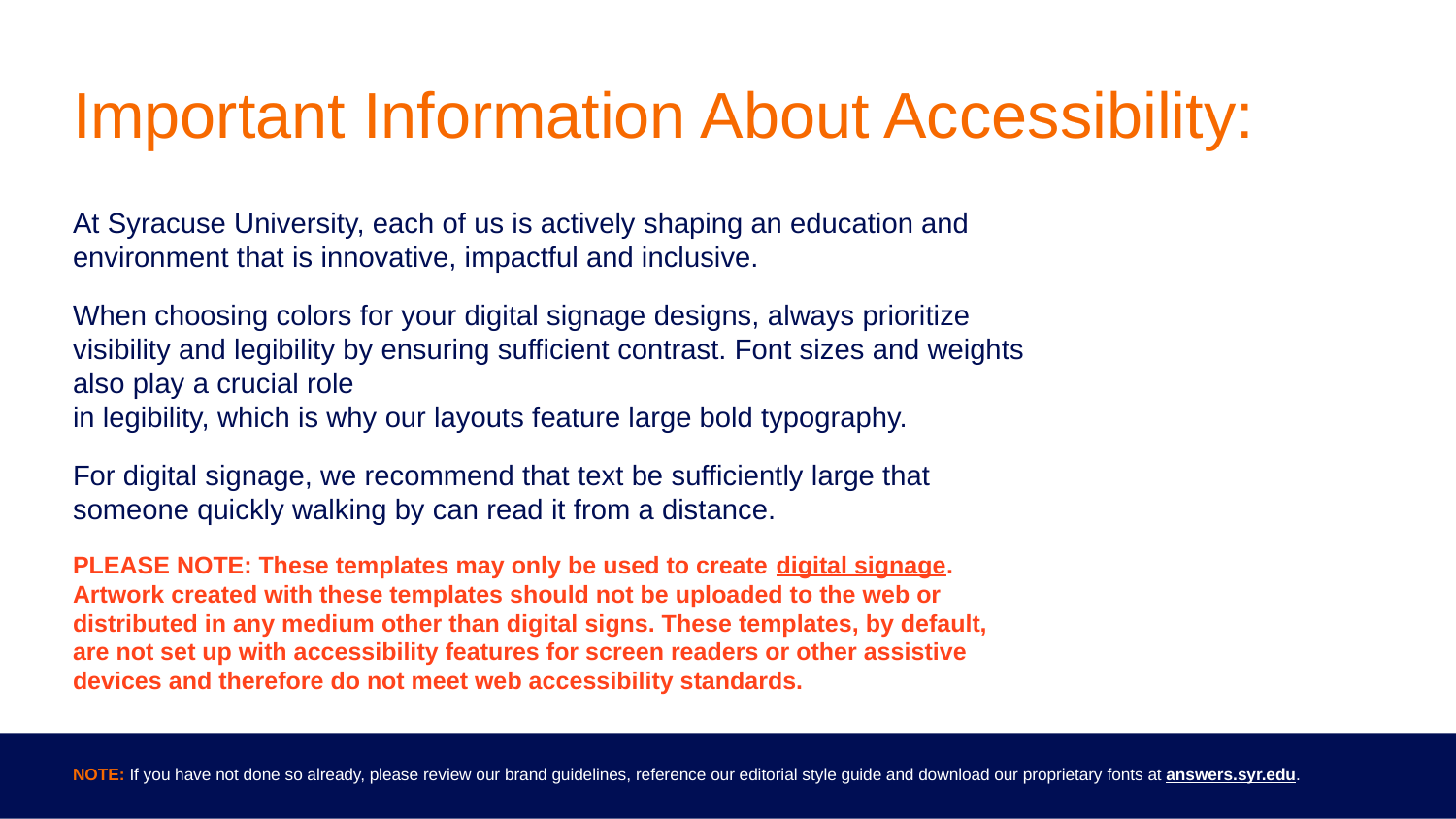

# Important Information About Accessibility:
At Syracuse University, each of us is actively shaping an education and environment that is innovative, impactful and inclusive.
When choosing colors for your digital signage designs, always prioritize visibility and legibility by ensuring sufficient contrast. Font sizes and weights also play a crucial role
in legibility, which is why our layouts feature large bold typography.
For digital signage, we recommend that text be sufficiently large that someone quickly walking by can read it from a distance.
PLEASE NOTE: These templates may only be used to create digital signage. Artwork created with these templates should not be uploaded to the web or distributed in any medium other than digital signs. These templates, by default, are not set up with accessibility features for screen readers or other assistive devices and therefore do not meet web accessibility standards.
NOTE: If you have not done so already, please review our brand guidelines, reference our editorial style guide and download our proprietary fonts at answers.syr.edu.